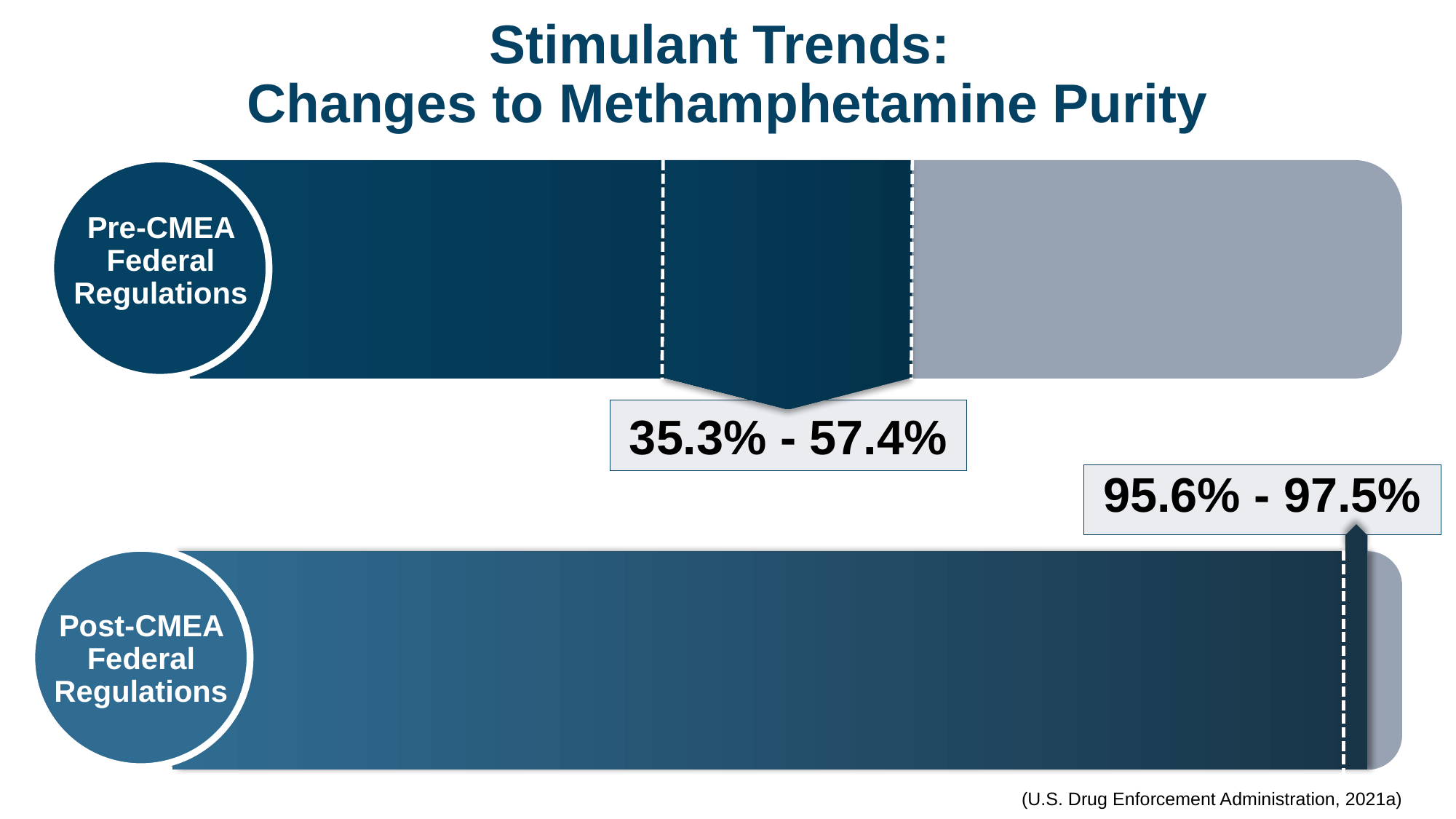

# Stimulant Trends: Changes to Methamphetamine Purity
Pre-CMEA Federal Regulations

35.3% - 57.4%
95.6% - 97.5%

Post-CMEA Federal Regulations

(U.S. Drug Enforcement Administration, 2021a)